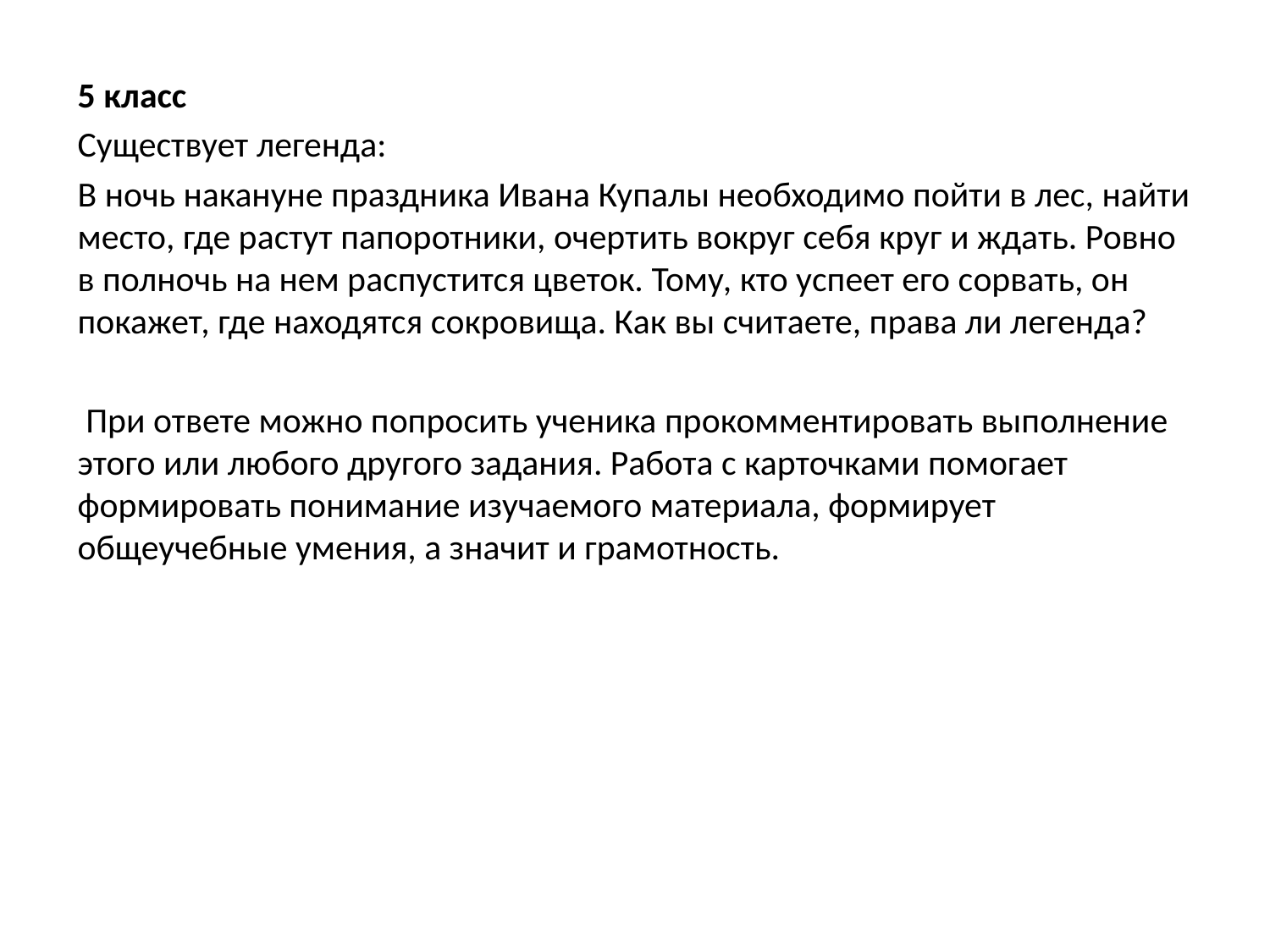

5 класс
Существует легенда:
В ночь накануне праздника Ивана Купалы необходимо пойти в лес, найти место, где растут папоротники, очертить вокруг себя круг и ждать. Ровно в полночь на нем распустится цветок. Тому, кто успеет его сорвать, он покажет, где находятся сокровища. Как вы считаете, права ли легенда?

 При ответе можно попросить ученика прокомментировать выполнение этого или любого другого задания. Работа с карточками помогает формировать понимание изучаемого материала, формирует общеучебные умения, а значит и грамотность.